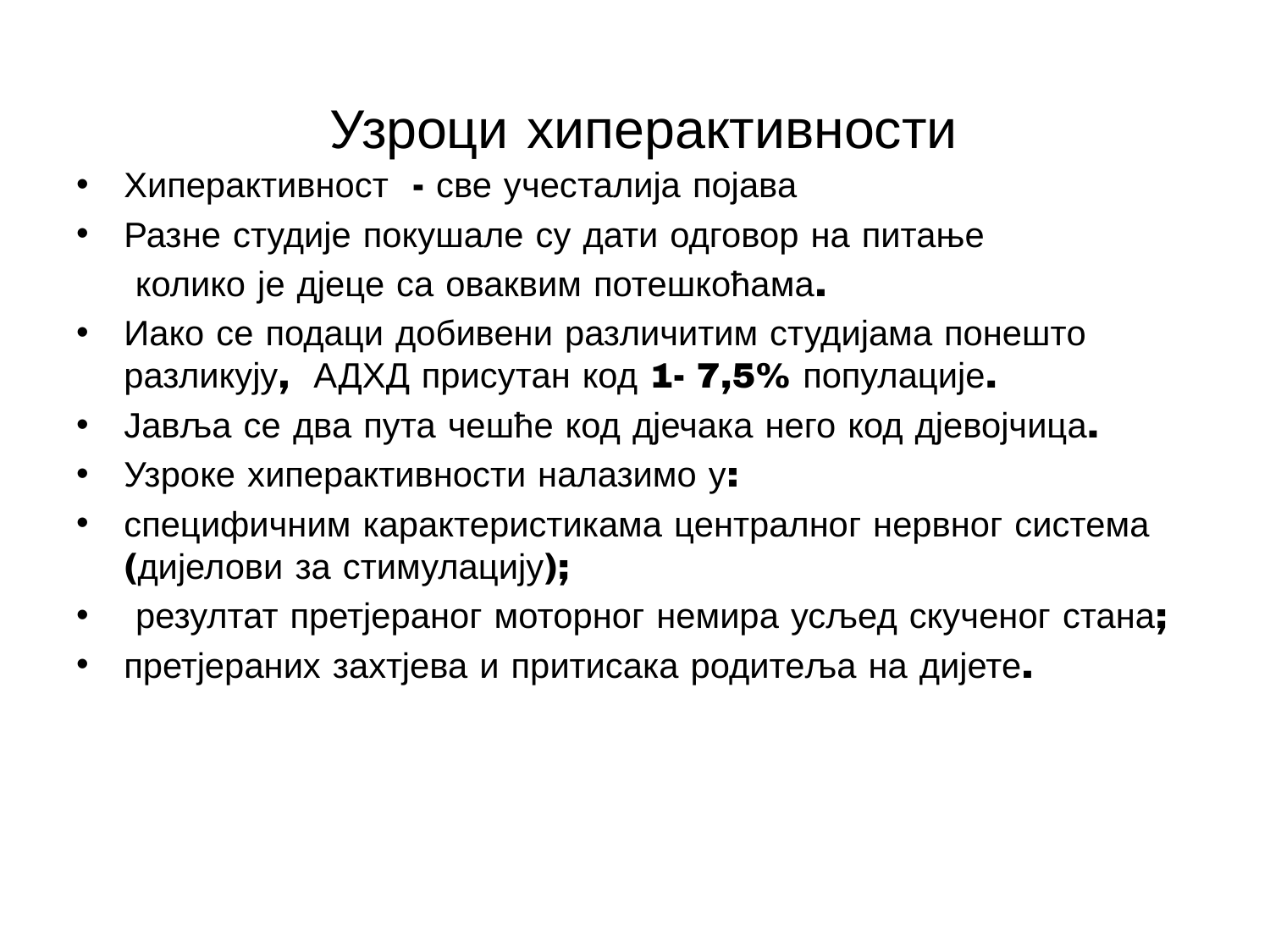

# Узроци хиперактивности
Хиперактивност  - све учесталија појава
Разне студије покушале су дати одговор на питање
     колико је дјеце са оваквим потешкоћама.
Иако се подаци добивени различитим студијама понешто разликују,  АДХД присутан код 1- 7,5% популације.
Јавља се два пута чешће код дјечака него код дјевојчица.
Узроке хиперактивности налазимо у:
специфичним карактеристикама централног нервног система (дијелови за стимулацију);
 резултат претјераног моторног немира усљед скученог стана;
претјераних захтјева и притисака родитеља на дијете.